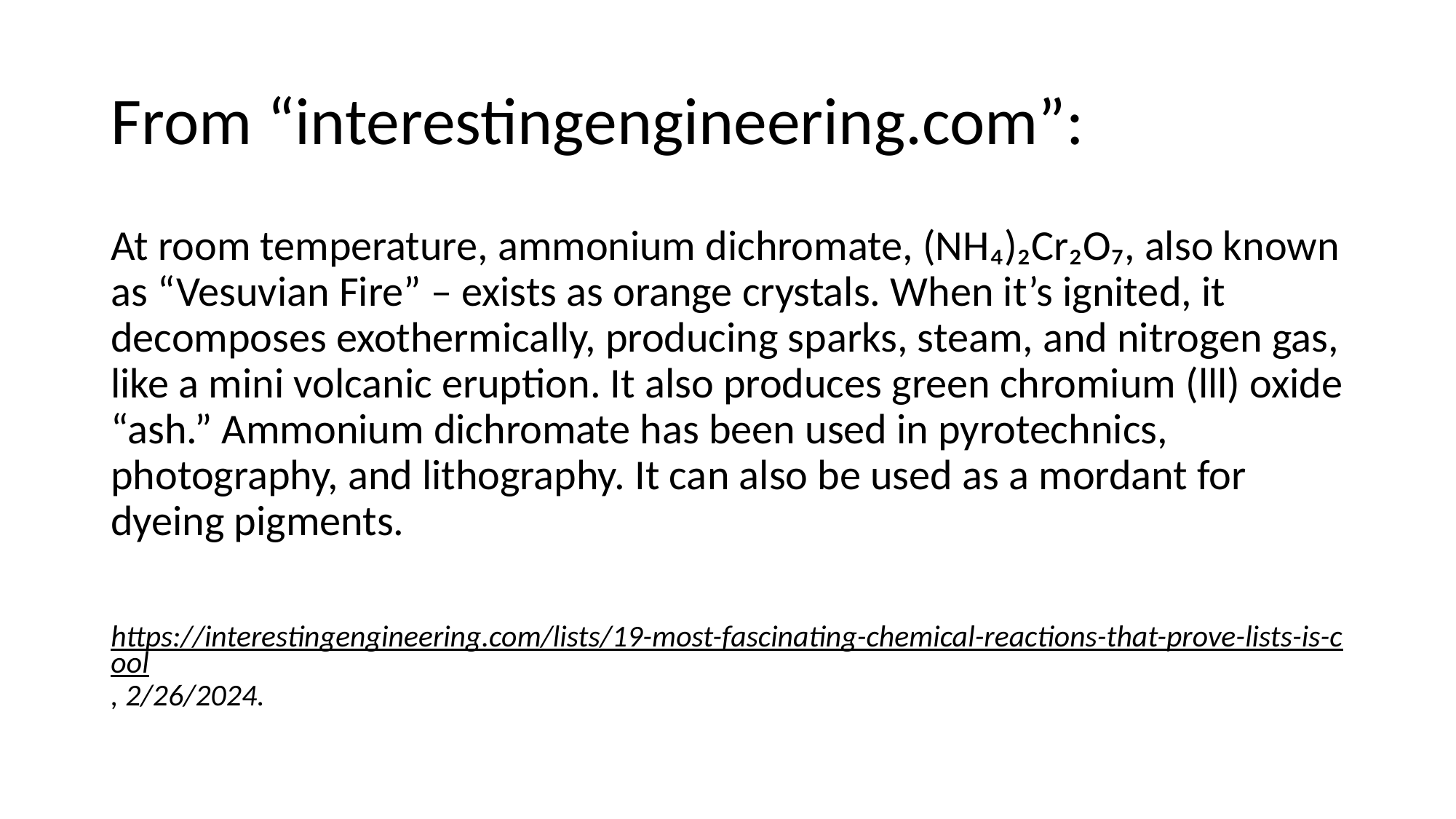

# From “interestingengineering.com”:
At room temperature, ammonium dichromate, (NH₄)₂Cr₂O₇, also known as “Vesuvian Fire” – exists as orange crystals. When it’s ignited, it decomposes exothermically, producing sparks, steam, and nitrogen gas, like a mini volcanic eruption. It also produces green chromium (lll) oxide “ash.” Ammonium dichromate has been used in pyrotechnics, photography, and lithography. It can also be used as a mordant for dyeing pigments.

https://interestingengineering.com/lists/19-most-fascinating-chemical-reactions-that-prove-lists-is-cool, 2/26/2024.